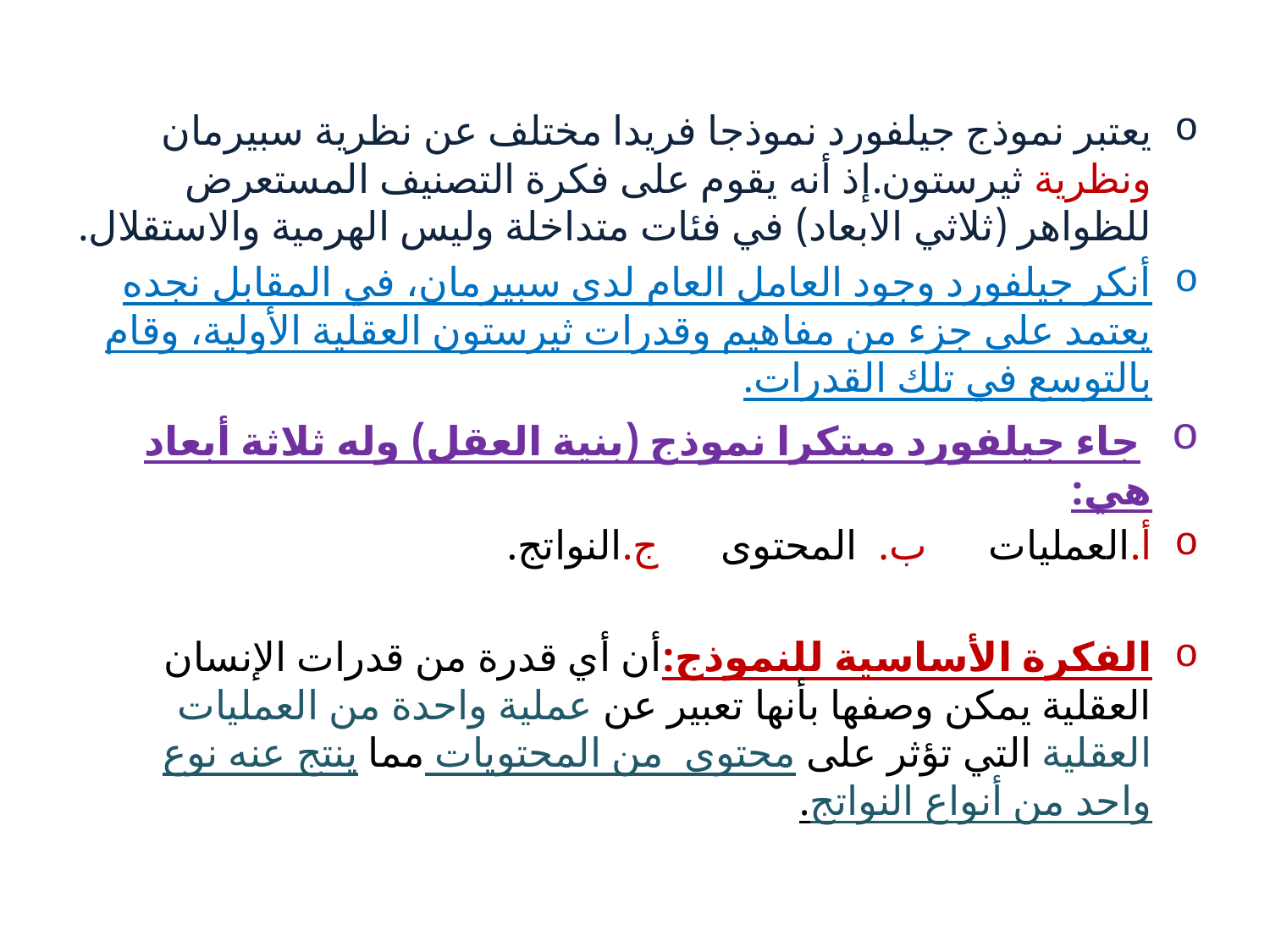

يعتبر نموذج جيلفورد نموذجا فريدا مختلف عن نظرية سبيرمان ونظرية ثيرستون.إذ أنه يقوم على فكرة التصنيف المستعرض للظواهر (ثلاثي الابعاد) في فئات متداخلة وليس الهرمية والاستقلال.
أنكر جيلفورد وجود العامل العام لدى سبيرمان، في المقابل نجده يعتمد على جزء من مفاهيم وقدرات ثيرستون العقلية الأولية، وقام بالتوسع في تلك القدرات.
 جاء جيلفورد مبتكرا نموذج (بنية العقل) وله ثلاثة أبعاد هي:
أ.العمليات      ب.  المحتوى      ج.النواتج.

الفكرة الأساسية للنموذج:أن أي قدرة من قدرات الإنسان العقلية يمكن وصفها بأنها تعبير عن عملية واحدة من العمليات العقلية التي تؤثر على محتوى  من المحتويات مما ينتج عنه نوع واحد من أنواع النواتج.